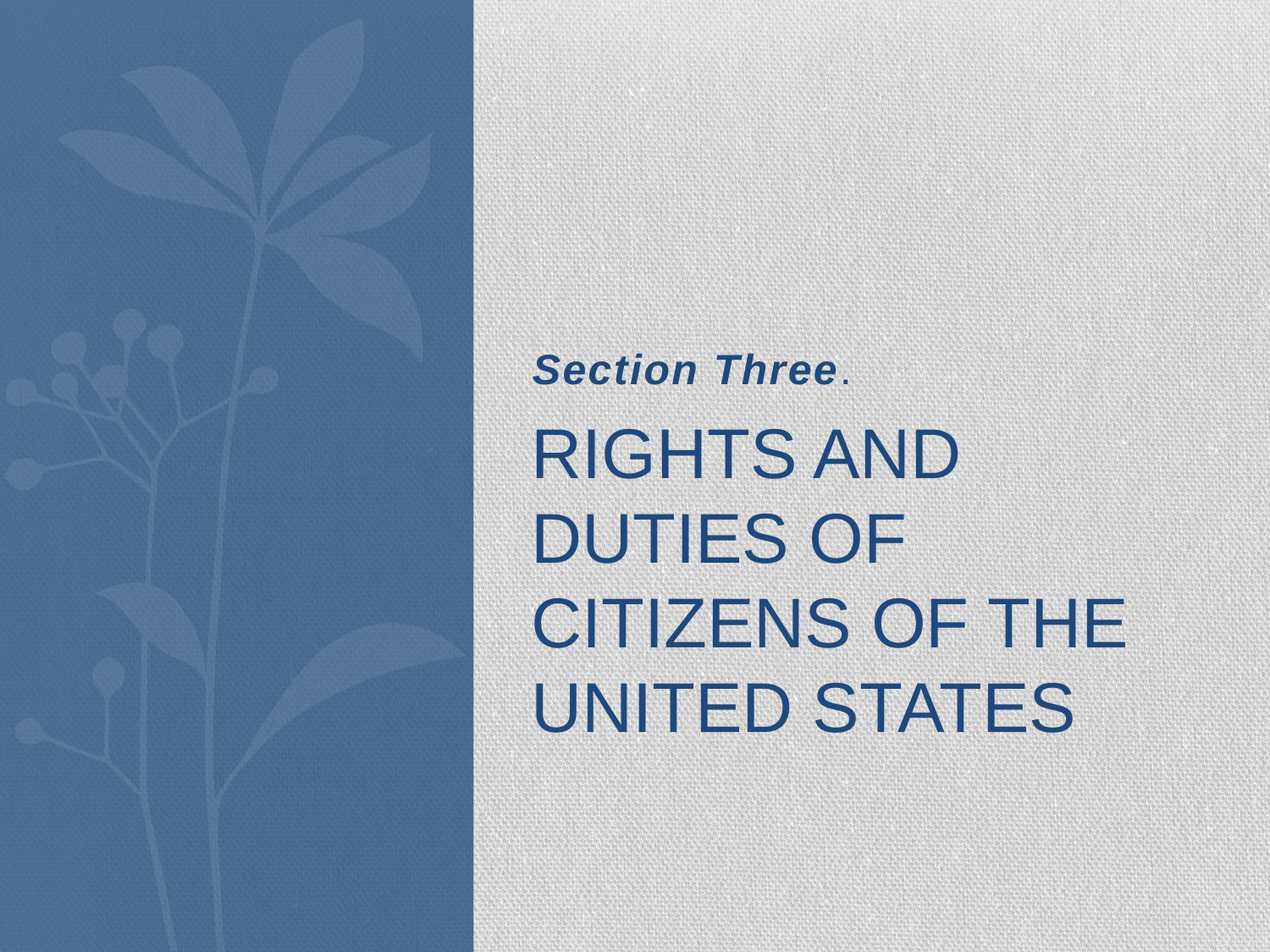

Section Three.
# Rights and duties of citizens of the United States